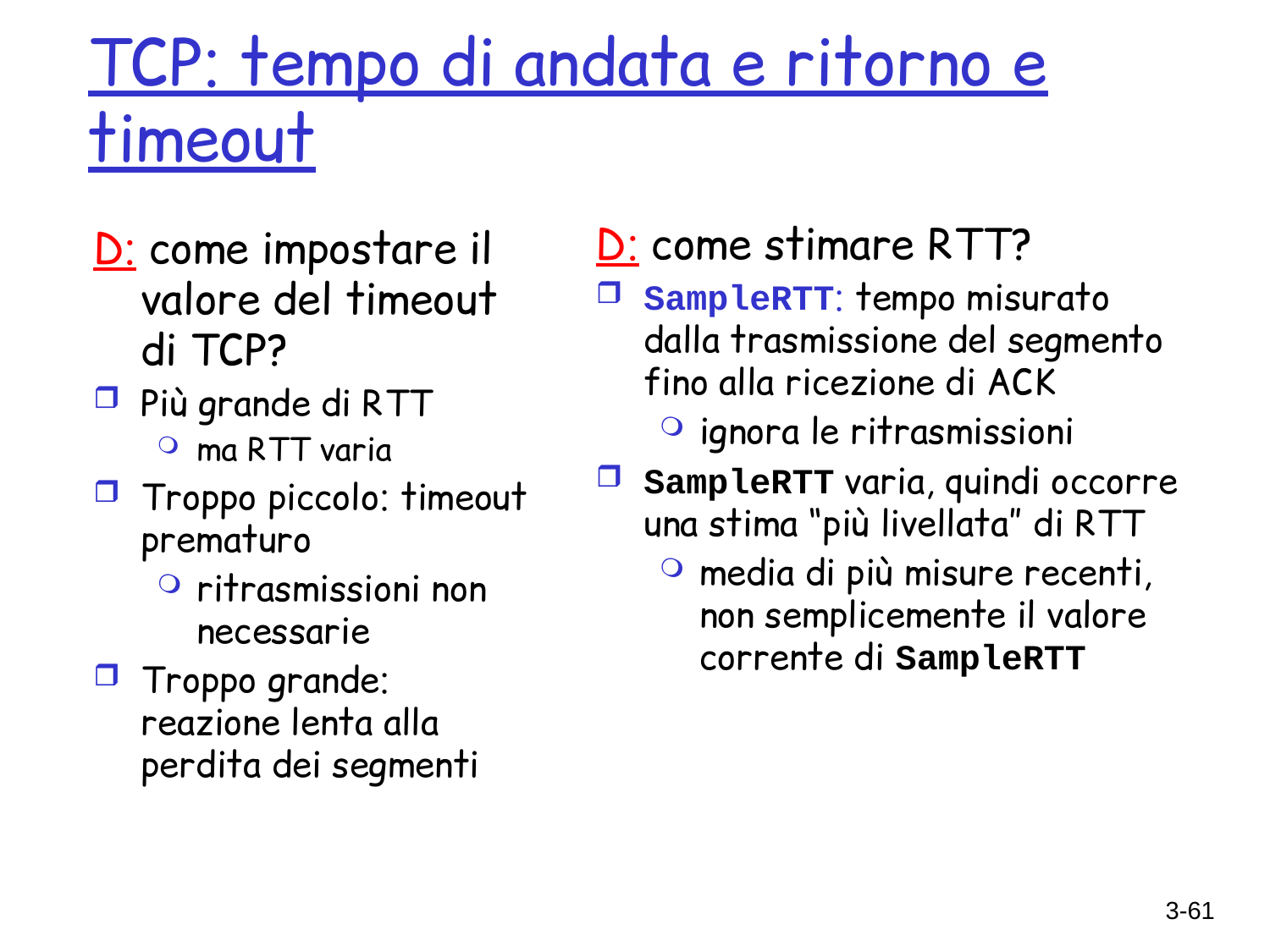

# TCP: tempo di andata e ritorno e timeout
D: come stimare RTT?
SampleRTT: tempo misurato dalla trasmissione del segmento fino alla ricezione di ACK
ignora le ritrasmissioni
SampleRTT varia, quindi occorre una stima “più livellata” di RTT
media di più misure recenti, non semplicemente il valore corrente di SampleRTT
D: come impostare il valore del timeout di TCP?
Più grande di RTT
ma RTT varia
Troppo piccolo: timeout prematuro
ritrasmissioni non necessarie
Troppo grande: reazione lenta alla perdita dei segmenti
3-61